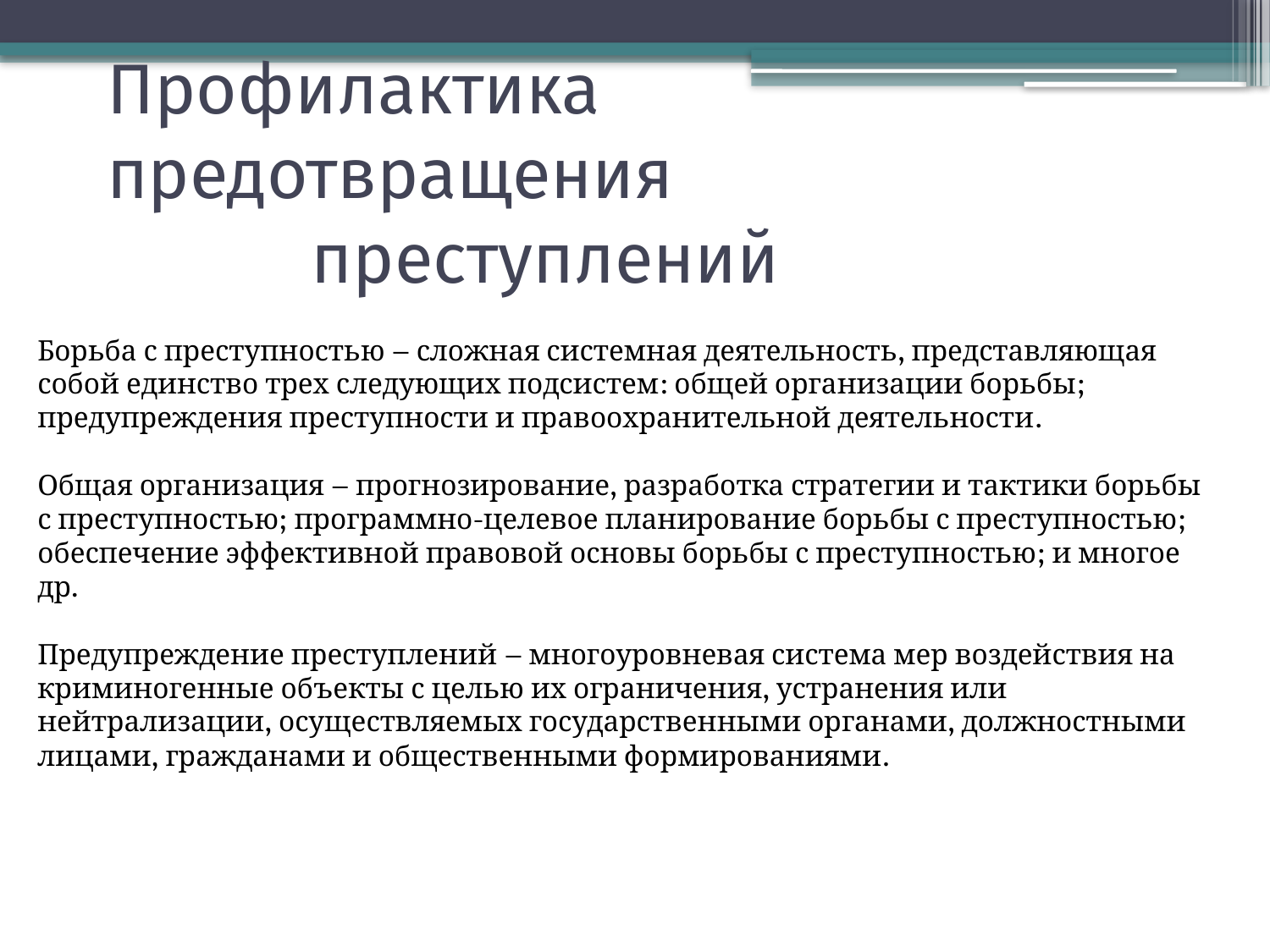

# Профилактика предотвращения преступлений
Борьба с преступностью – сложная системная деятельность, представляющая собой единство трех следующих подсистем: общей организации борьбы; предупреждения преступности и правоохранительной деятельности.

Общая организация – прогнозирование, разработка стратегии и тактики борьбы с преступностью; программно-целевое планирование борьбы с преступностью; обеспечение эффективной правовой основы борьбы с преступностью; и многое др.

Предупреждение преступлений – многоуровневая система мер воздействия на криминогенные объекты с целью их ограничения, устранения или нейтрализации, осуществляемых государственными органами, должностными лицами, гражданами и общественными формированиями.